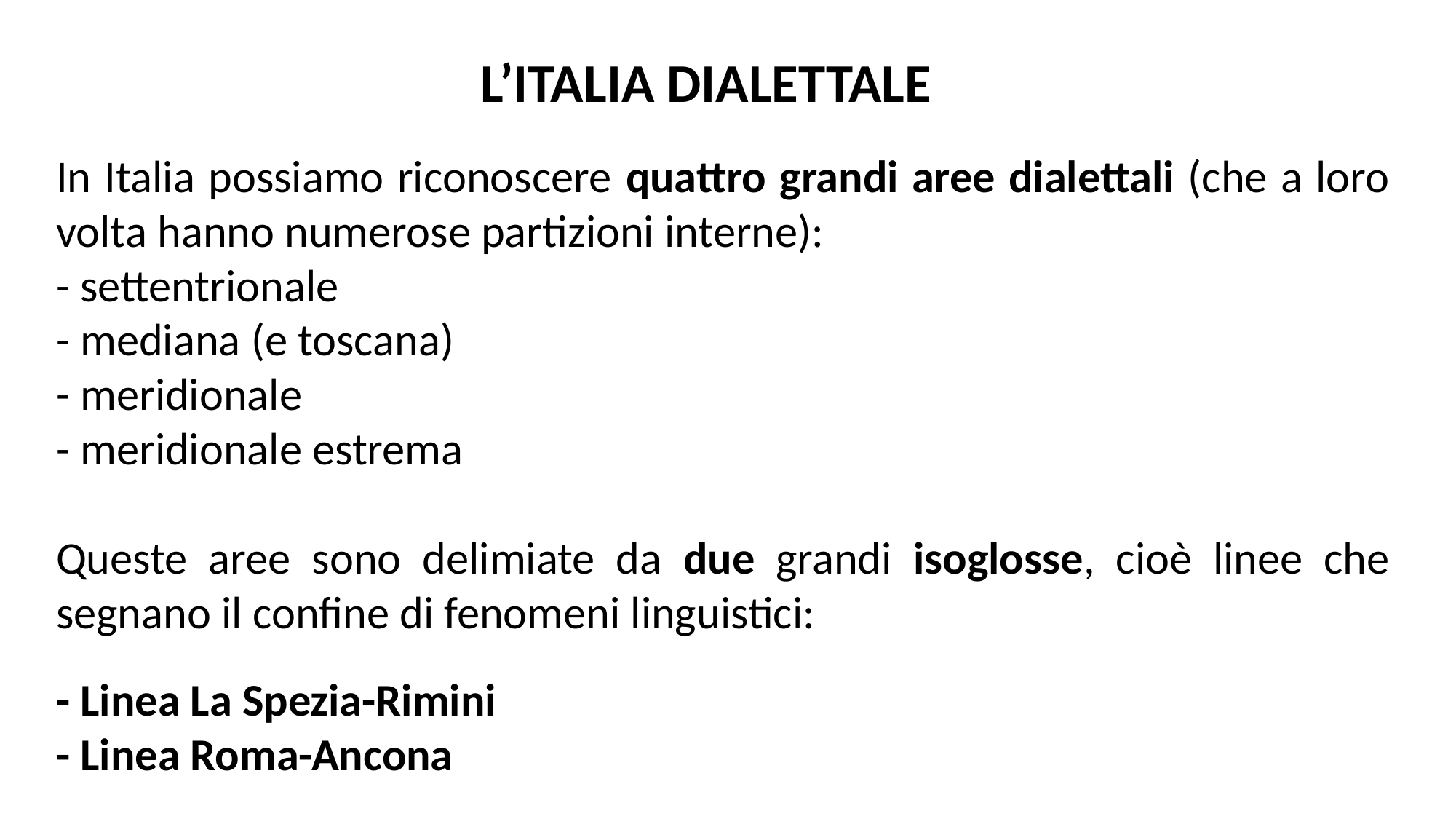

L’ITALIA DIALETTALE
In Italia possiamo riconoscere quattro grandi aree dialettali (che a loro volta hanno numerose partizioni interne):
- settentrionale
- mediana (e toscana)
- meridionale
- meridionale estrema

Queste aree sono delimiate da due grandi isoglosse, cioè linee che segnano il confine di fenomeni linguistici:

- Linea La Spezia-Rimini
- Linea Roma-Ancona